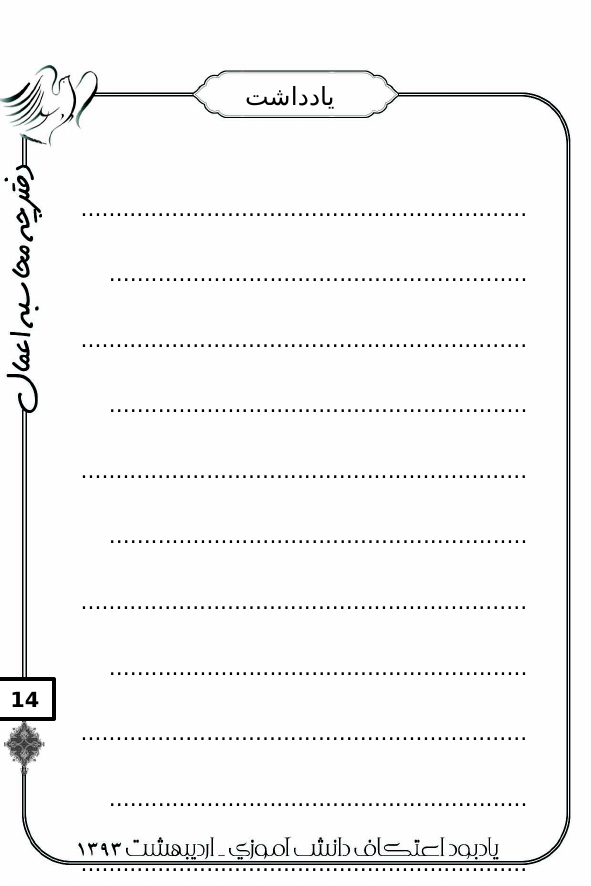

# یادداشت
............................................................................................................................
............................................................................................................................
............................................................................................................................
............................................................................................................................
............................................................................................................................
............................................................................................................................
............................................................................................................................
............................................................................................................................
............................................................................................................................
............................................................................................................................

14